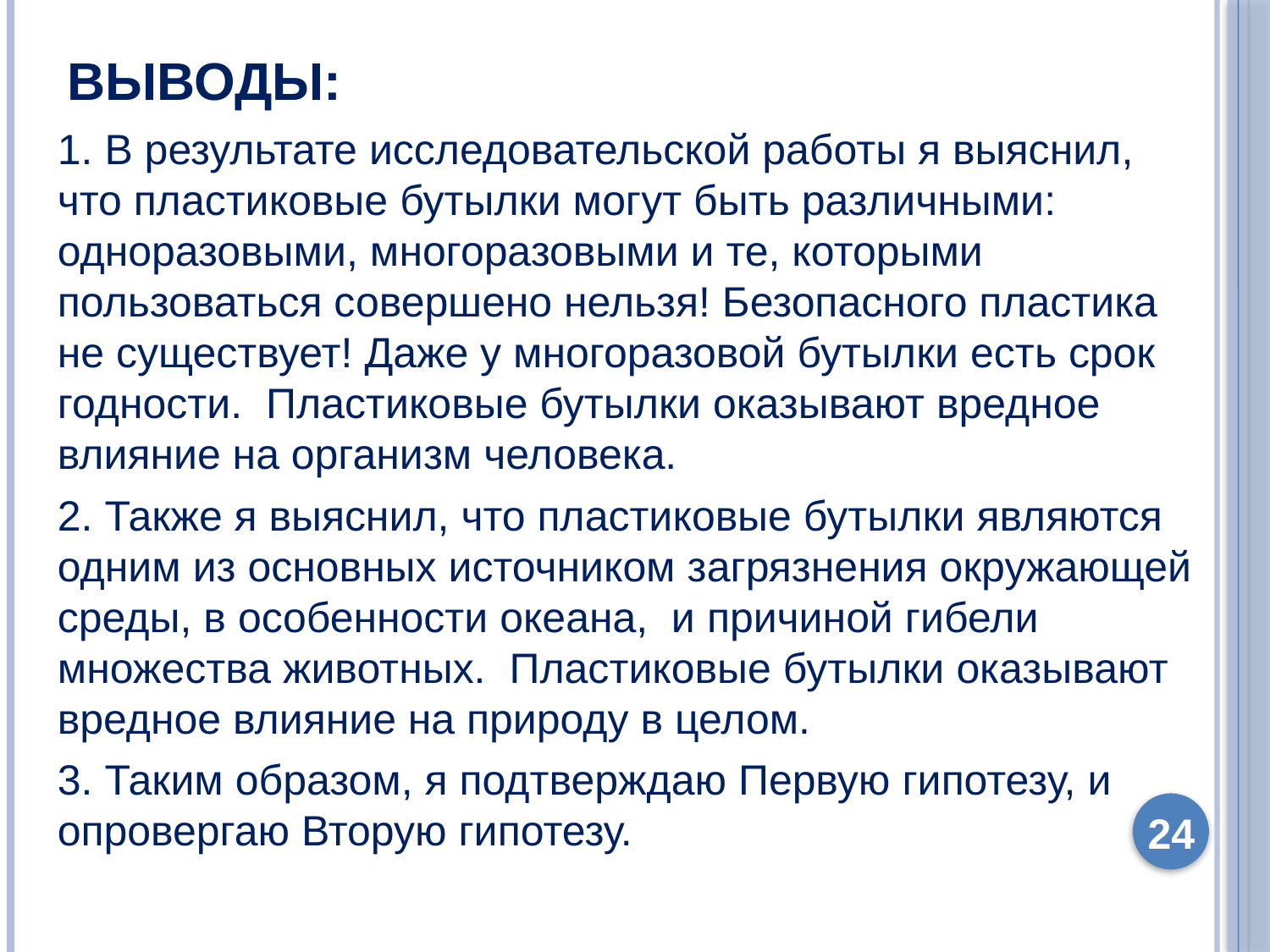

# Выводы:
1. В результате исследовательской работы я выяснил, что пластиковые бутылки могут быть различными: одноразовыми, многоразовыми и те, которыми пользоваться совершено нельзя! Безопасного пластика не существует! Даже у многоразовой бутылки есть срок годности.  Пластиковые бутылки оказывают вредное влияние на организм человека.
2. Также я выяснил, что пластиковые бутылки являются одним из основных источником загрязнения окружающей среды, в особенности океана,  и причиной гибели множества животных.  Пластиковые бутылки оказывают вредное влияние на природу в целом.
3. Таким образом, я подтверждаю Первую гипотезу, и опровергаю Вторую гипотезу.
24